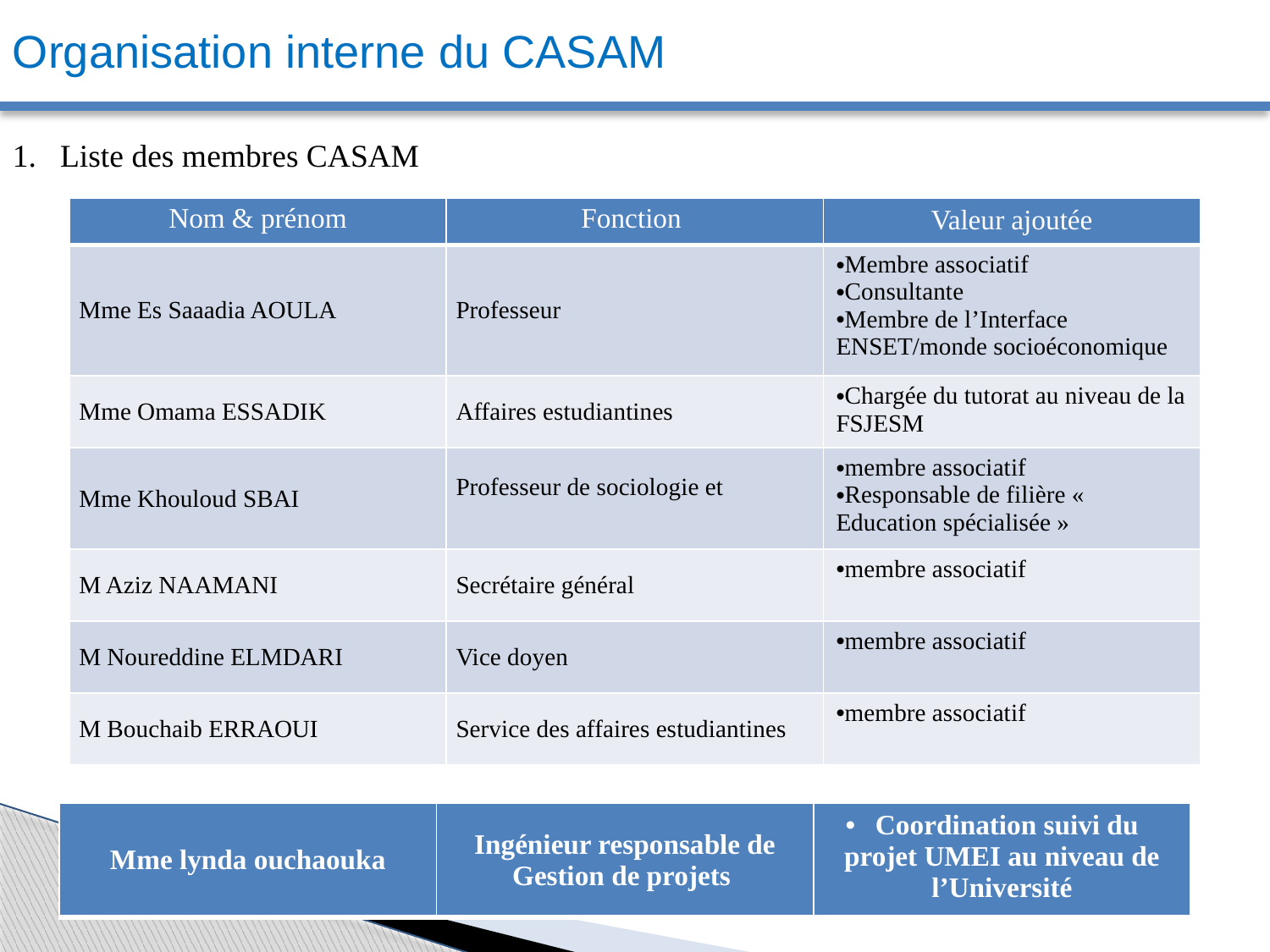

Organisation interne du CASAM
Liste des membres CASAM
| Nom & prénom | Fonction | Valeur ajoutée |
| --- | --- | --- |
| Mme Es Saaadia AOULA | Professeur | Membre associatif Consultante Membre de l’Interface ENSET/monde socioéconomique |
| Mme Omama ESSADIK | Affaires estudiantines | Chargée du tutorat au niveau de la FSJESM |
| Mme Khouloud SBAI | Professeur de sociologie et | membre associatif Responsable de filière « Education spécialisée » |
| M Aziz NAAMANI | Secrétaire général | membre associatif |
| M Noureddine ELMDARI | Vice doyen | membre associatif |
| M Bouchaib ERRAOUI | Service des affaires estudiantines | membre associatif |
| Mme lynda ouchaouka | Ingénieur responsable de Gestion de projets | Coordination suivi du projet UMEI au niveau de l’Université |
| --- | --- | --- |